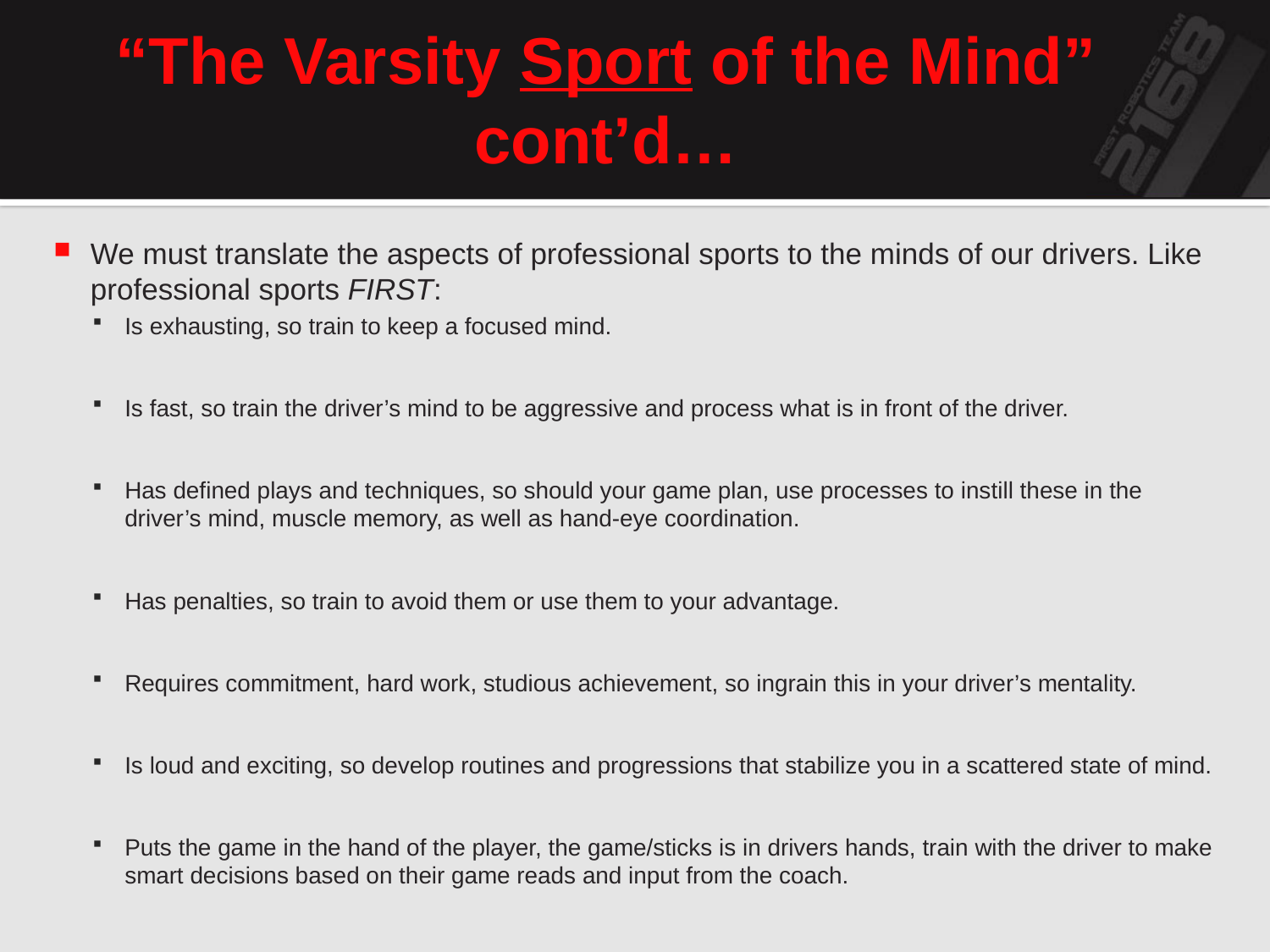

# “The Varsity Sport of the Mind” cont’d…
We must translate the aspects of professional sports to the minds of our drivers. Like professional sports FIRST:
Is exhausting, so train to keep a focused mind.

Is fast, so train the driver’s mind to be aggressive and process what is in front of the driver.

Has defined plays and techniques, so should your game plan, use processes to instill these in the driver’s mind, muscle memory, as well as hand-eye coordination.

Has penalties, so train to avoid them or use them to your advantage.

Requires commitment, hard work, studious achievement, so ingrain this in your driver’s mentality.

Is loud and exciting, so develop routines and progressions that stabilize you in a scattered state of mind.

Puts the game in the hand of the player, the game/sticks is in drivers hands, train with the driver to make smart decisions based on their game reads and input from the coach.